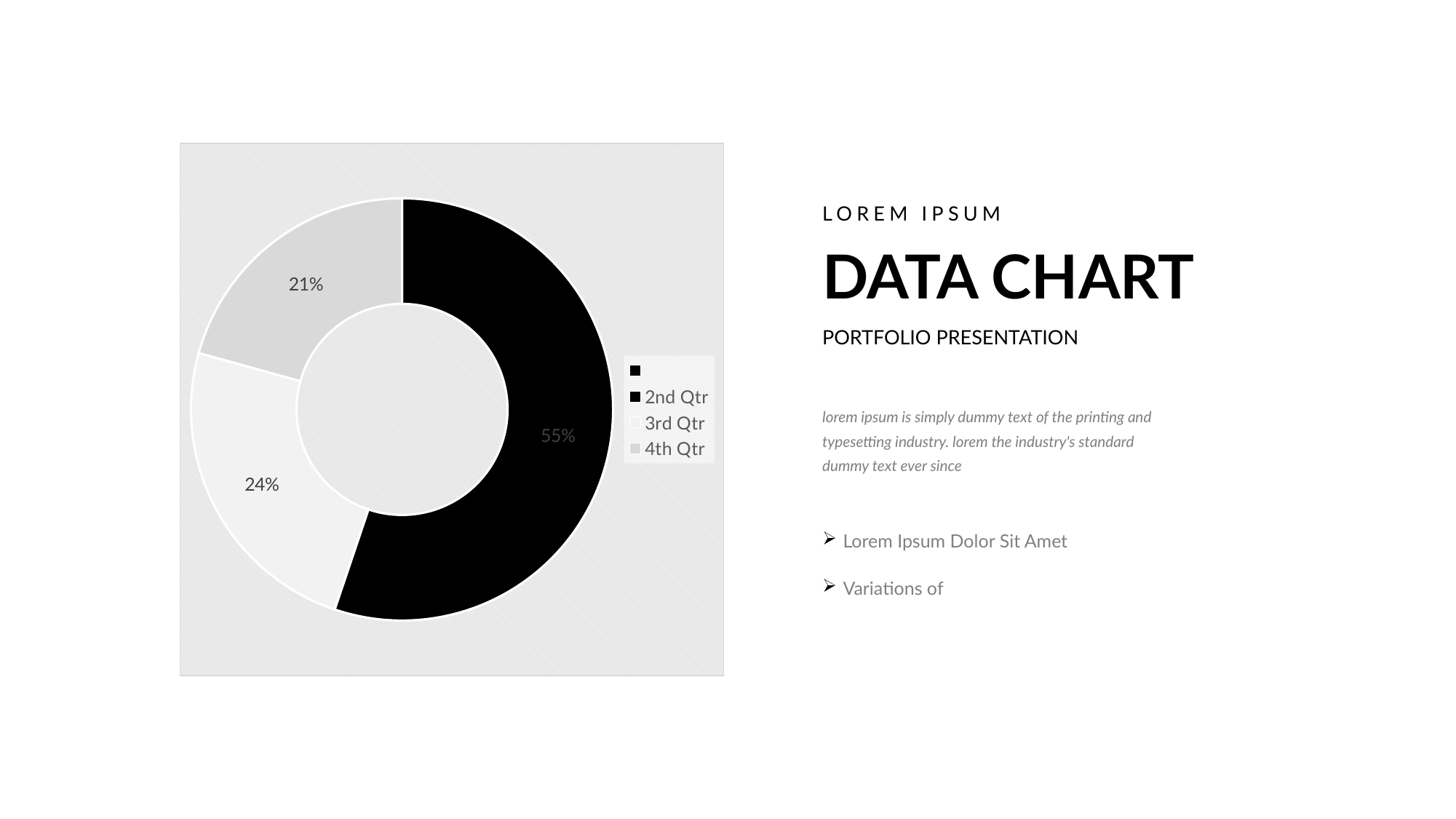

### Chart

| Category | Sales |
|---|---|
|  | None |
| 2nd Qtr | 3.2 |
| 3rd Qtr | 1.4 |
| 4th Qtr | 1.2 |
LOREM IPSUM
DATA CHART
PORTFOLIO PRESENTATION
lorem ipsum is simply dummy text of the printing and typesetting industry. lorem the industry's standard dummy text ever since
Lorem Ipsum Dolor Sit Amet
Variations of